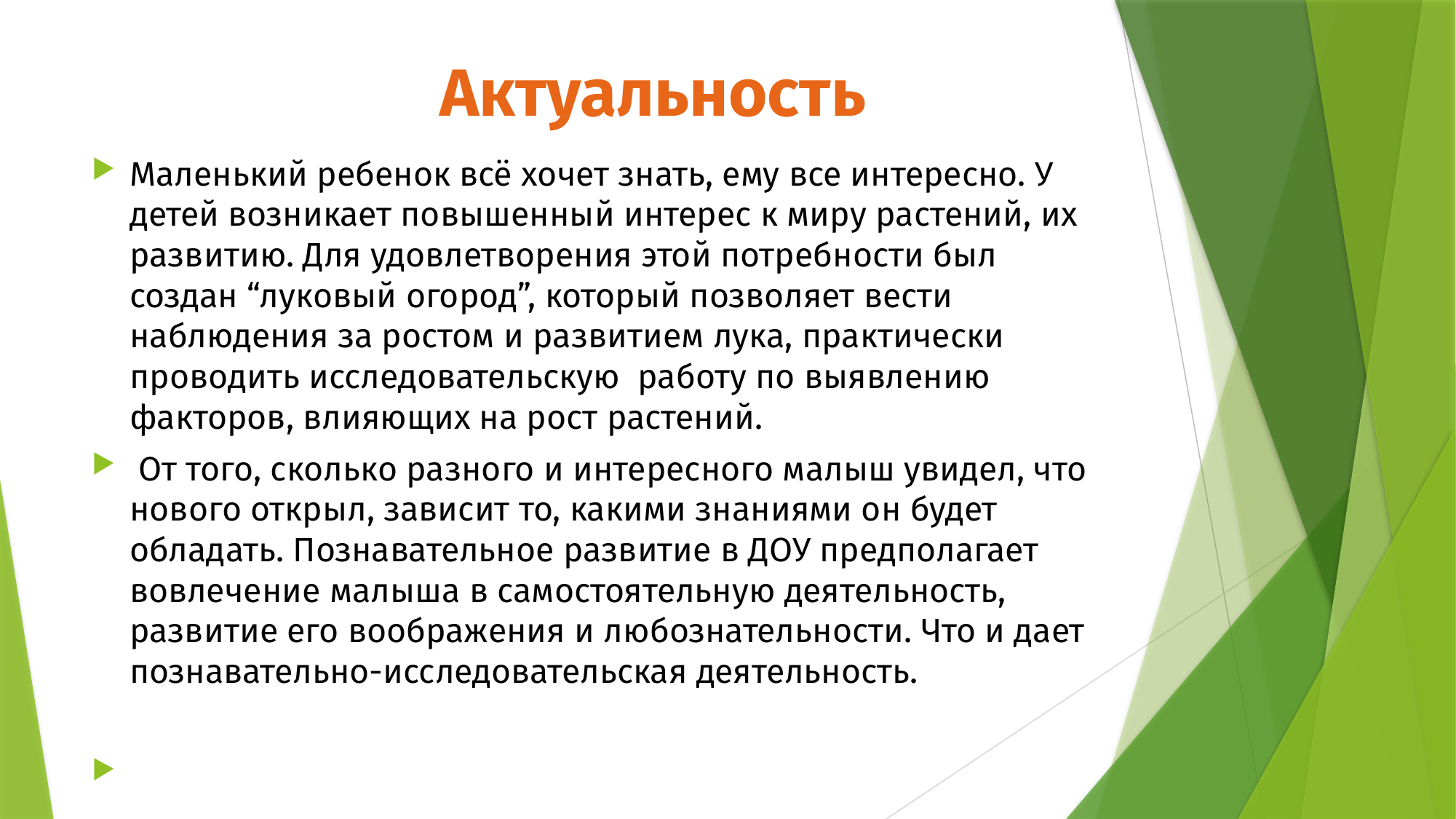

# Актуальность

Маленький ребенок всё хочет знать, ему все интересно. У детей возникает повышенный интерес к миру растений, их развитию. Для удовлетворения этой потребности был создан “луковый огород”, который позволяет вести наблюдения за ростом и развитием лука, практически проводить исследовательскую  работу по выявлению факторов, влияющих на рост растений.
 От того, сколько разного и интересного малыш увидел, что нового открыл, зависит то, какими знаниями он будет обладать. Познавательное развитие в ДОУ предполагает вовлечение малыша в самостоятельную деятельность, развитие его воображения и любознательности. Что и дает познавательно-исследовательская деятельность.